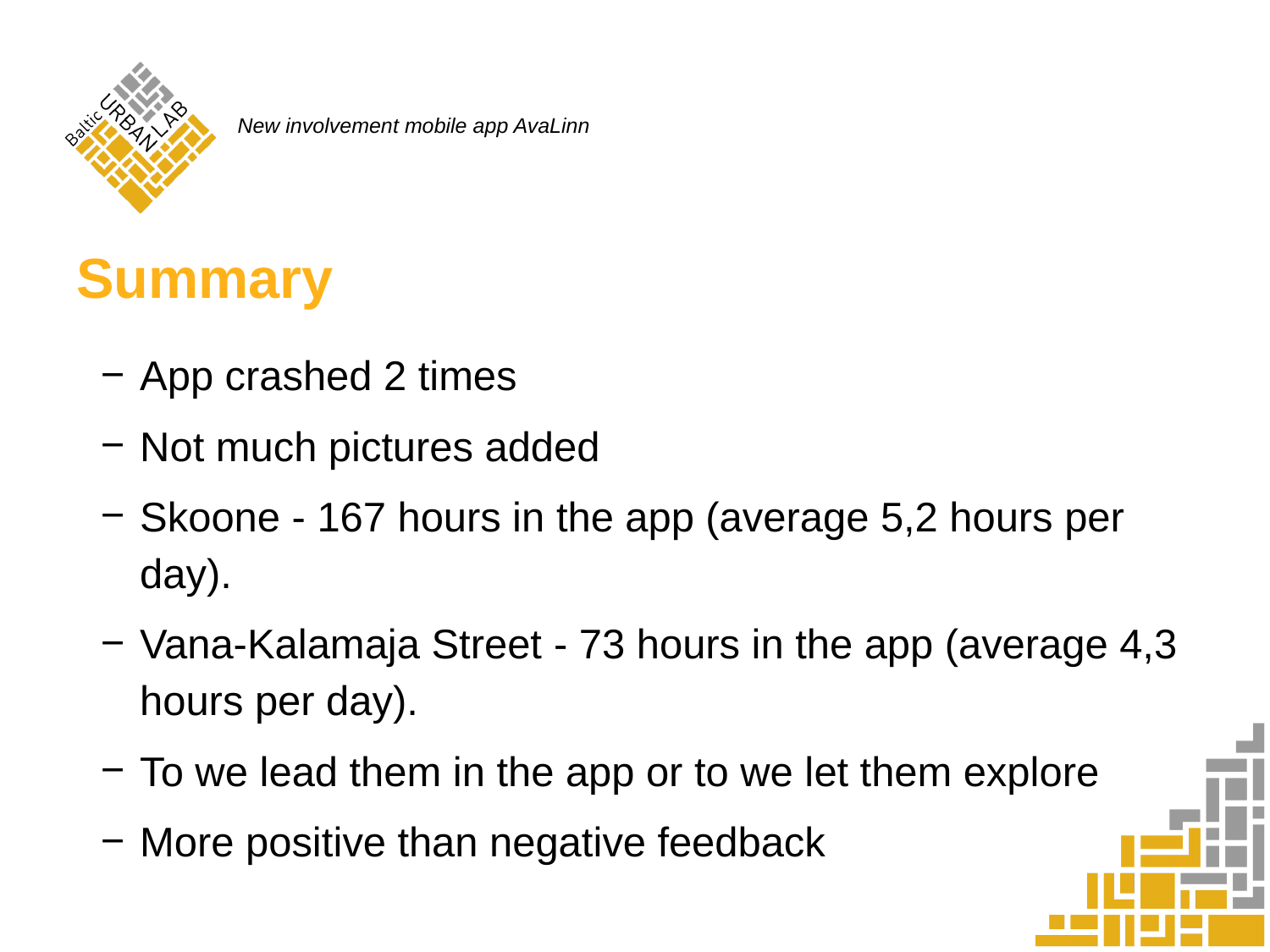

New involvement mobile app AvaLinn
# Summary
App crashed 2 times
Not much pictures added
Skoone - 167 hours in the app (average 5,2 hours per day).
Vana-Kalamaja Street - 73 hours in the app (average 4,3 hours per day).
To we lead them in the app or to we let them explore
More positive than negative feedback